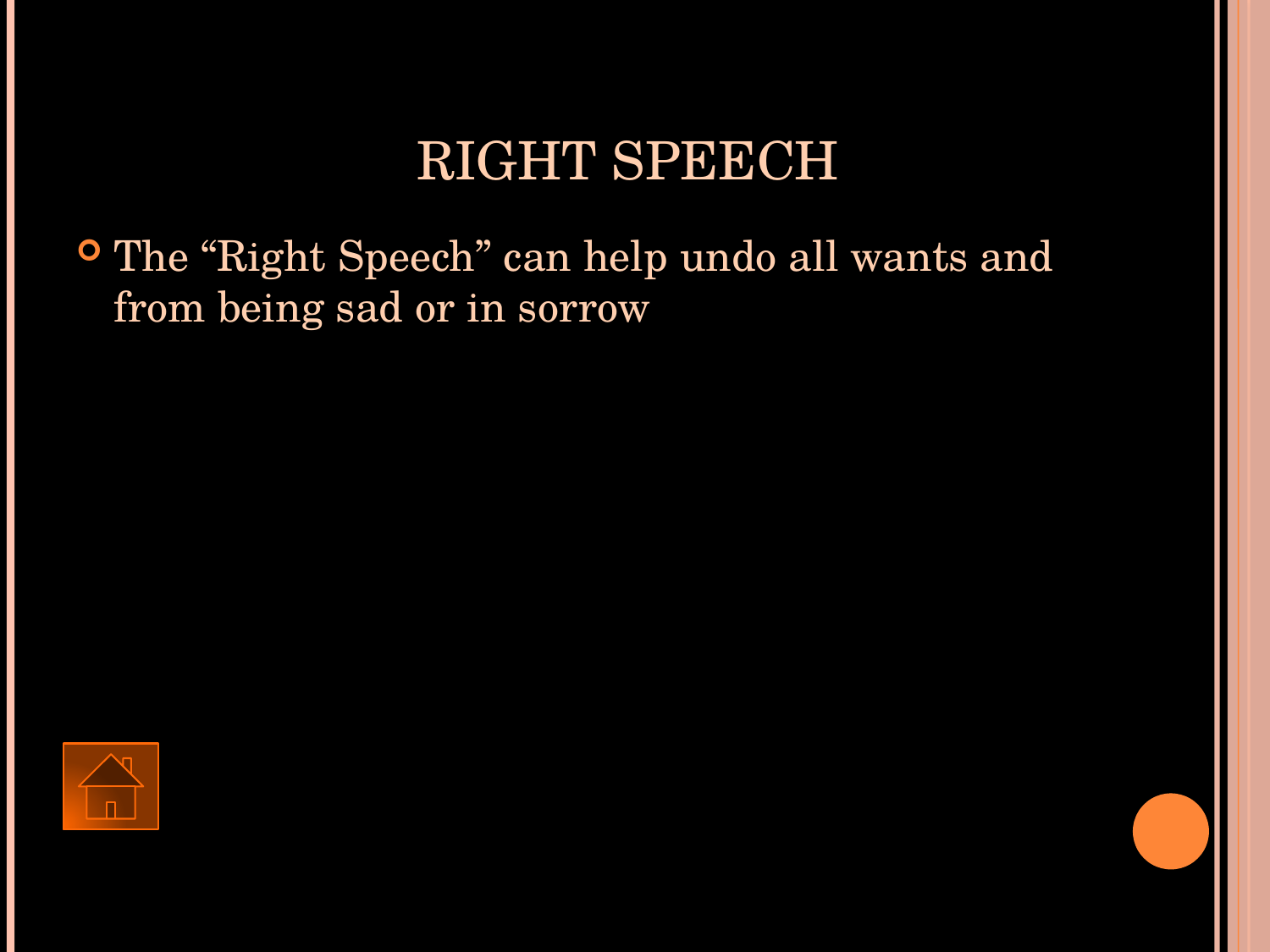

# Right Speech
The “Right Speech” can help undo all wants and from being sad or in sorrow